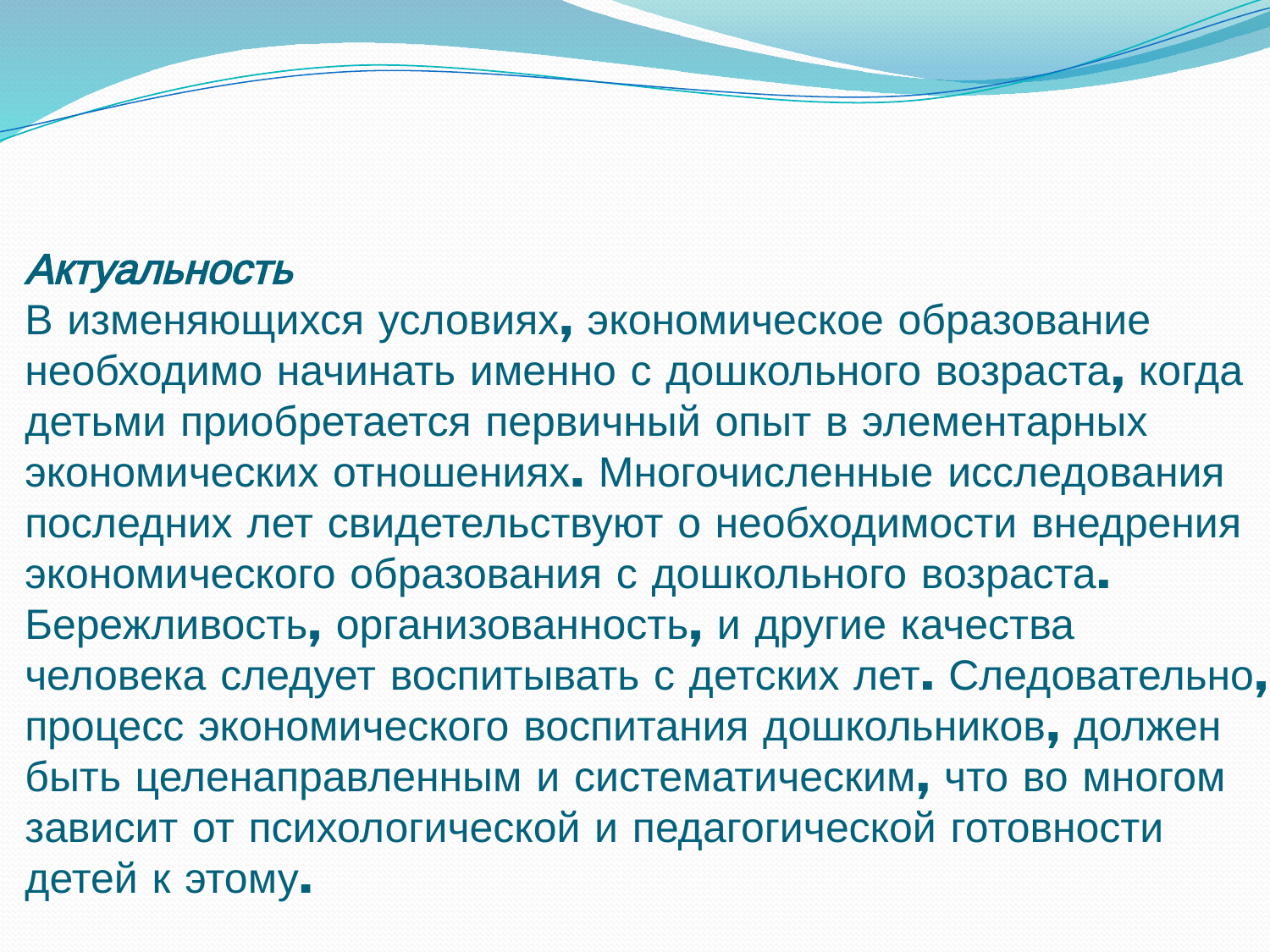

# Актуальность В изменяющихся условиях, экономическое образование необходимо начинать именно с дошкольного возраста, когда детьми приобретается первичный опыт в элементарных экономических отношениях. Многочисленные исследования последних лет свидетельствуют о необходимости внедрения экономического образования с дошкольного возраста. Бережливость, организованность, и другие качества человека следует воспитывать с детских лет. Следовательно, процесс экономического воспитания дошкольников, должен быть целенаправленным и систематическим, что во многом зависит от психологической и педагогической готовности детей к этому.